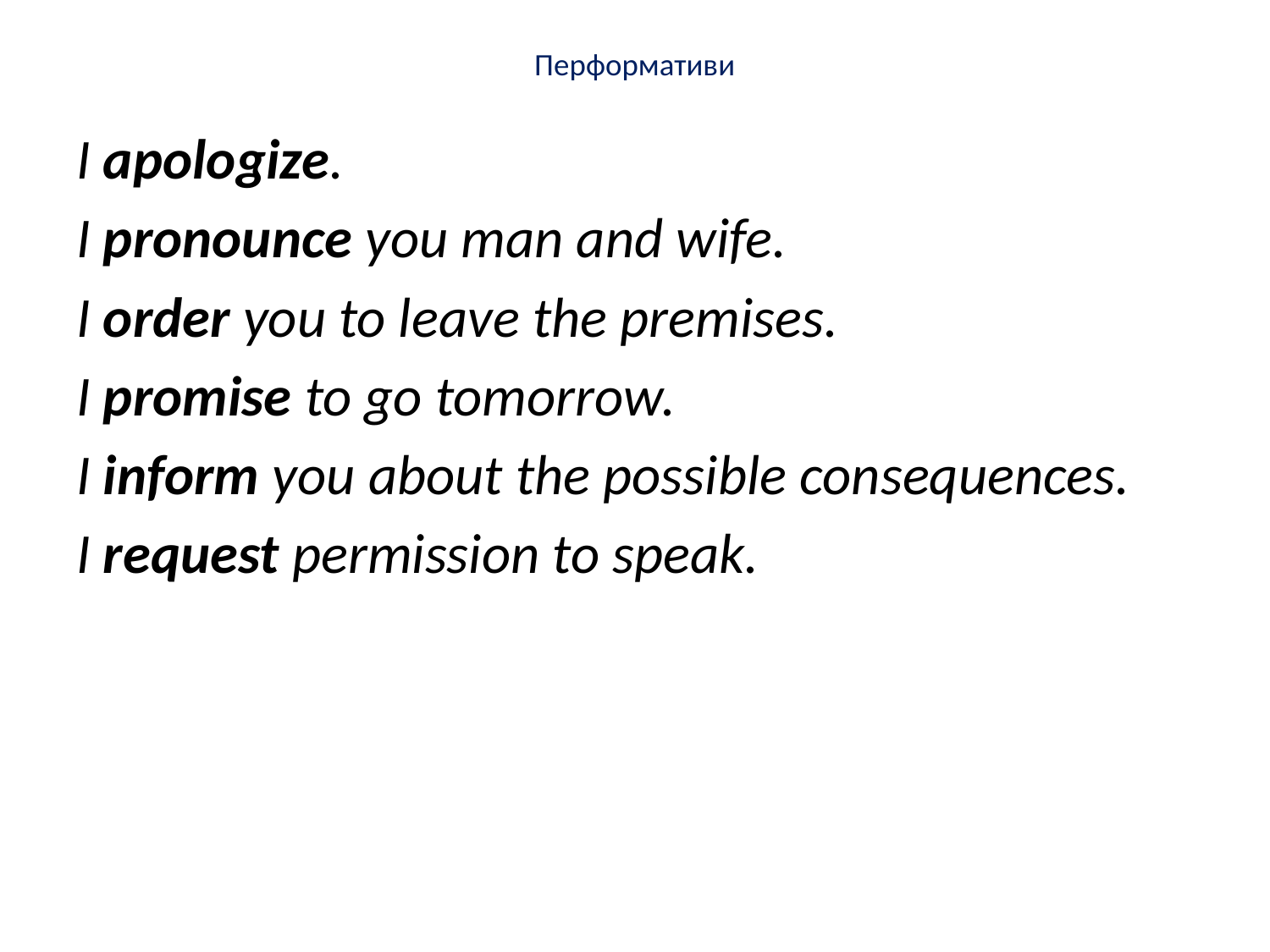

# Перформативи
I apologize.
I pronounce you man and wife.
I order you to leave the premises.
I promise to go tomorrow.
I inform you about the possible consequences.
I request permission to speak.